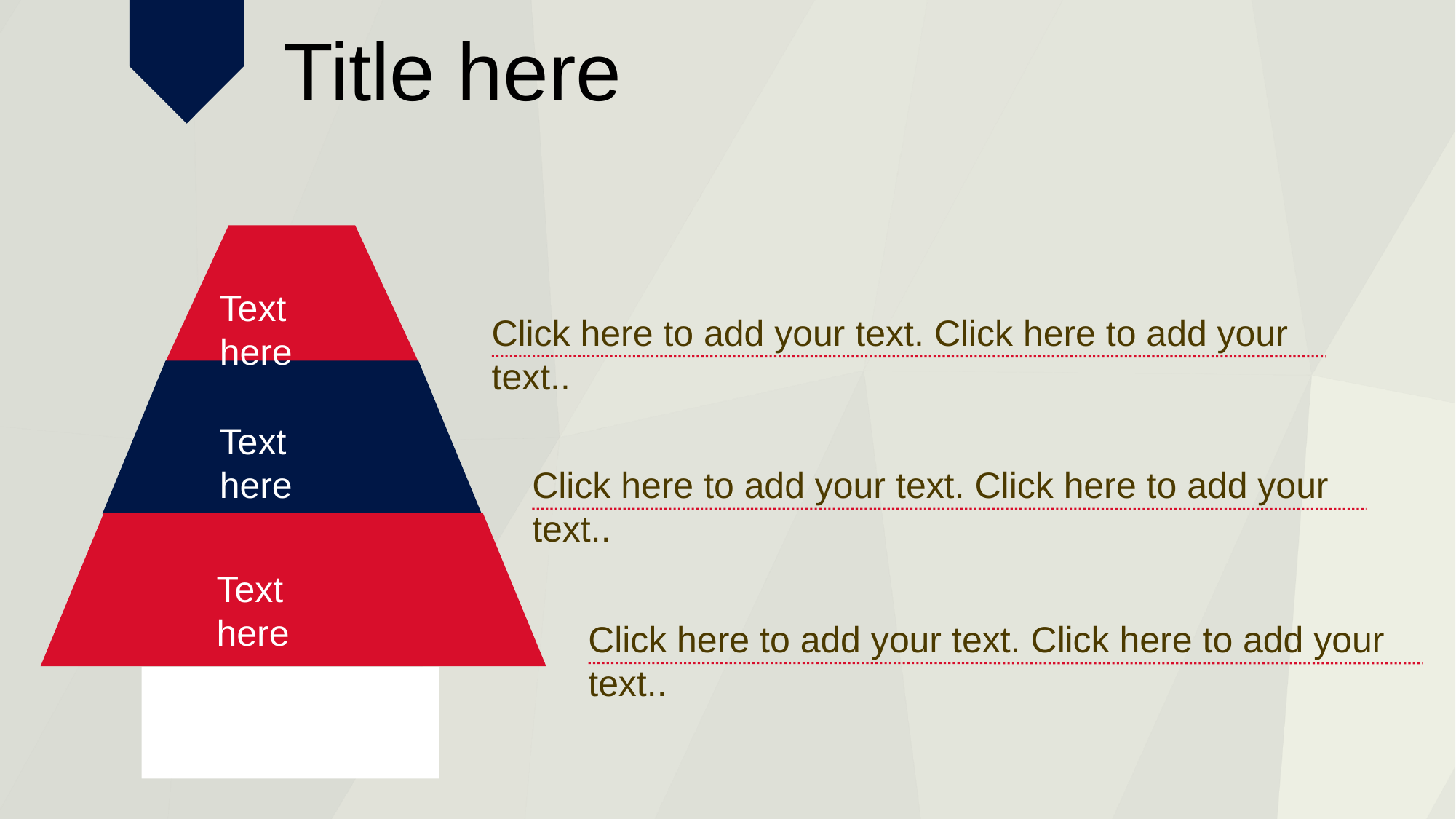

Title here

Text here
Click here to add your text. Click here to add your text..

Text here
Click here to add your text. Click here to add your text..

Text here
Click here to add your text. Click here to add your text..